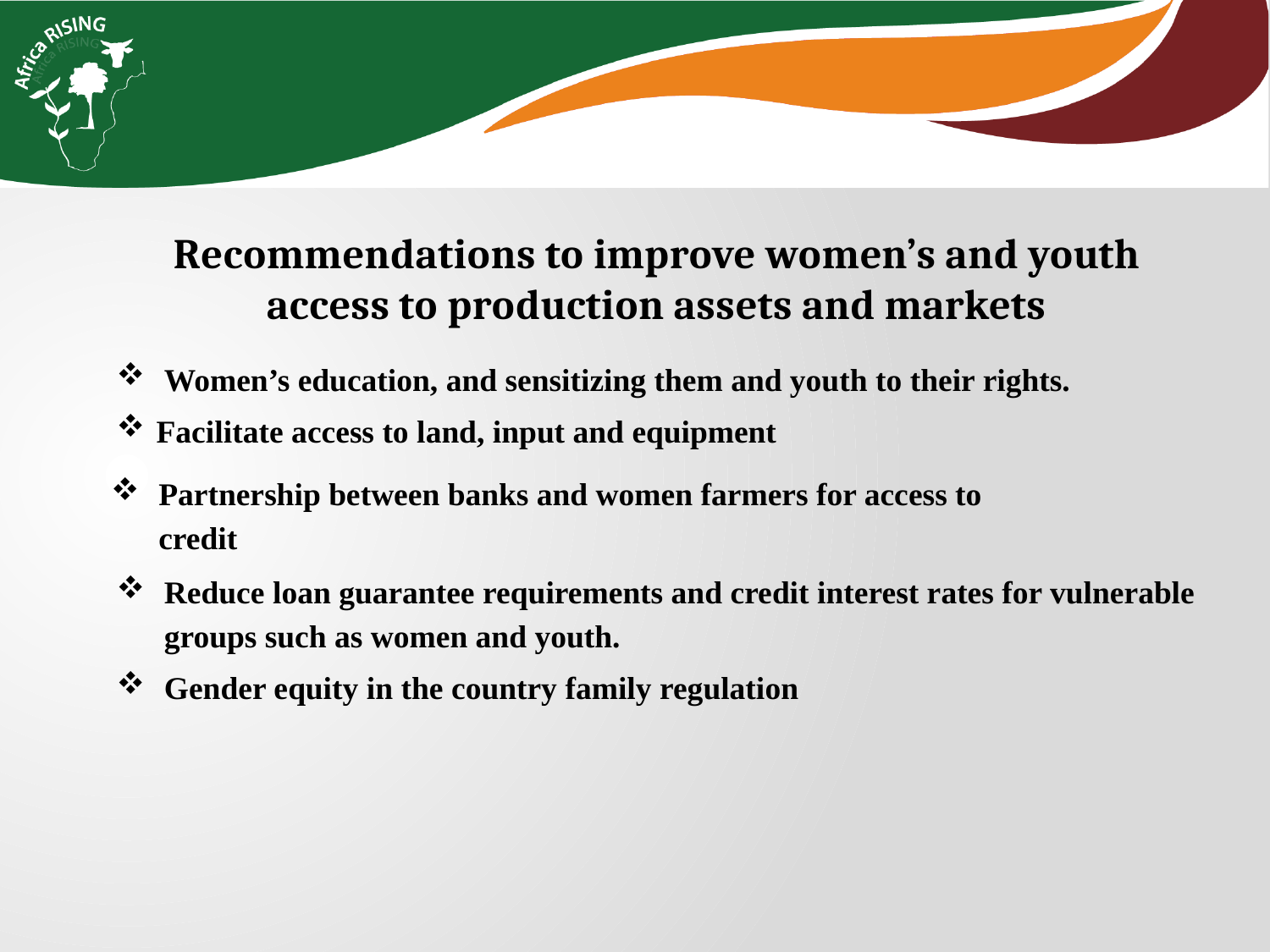

Recommendations to improve women’s and youth access to production assets and markets
Women’s education, and sensitizing them and youth to their rights.
Facilitate access to land, input and equipment
Partnership between banks and women farmers for access to credit
Reduce loan guarantee requirements and credit interest rates for vulnerable groups such as women and youth.
Gender equity in the country family regulation